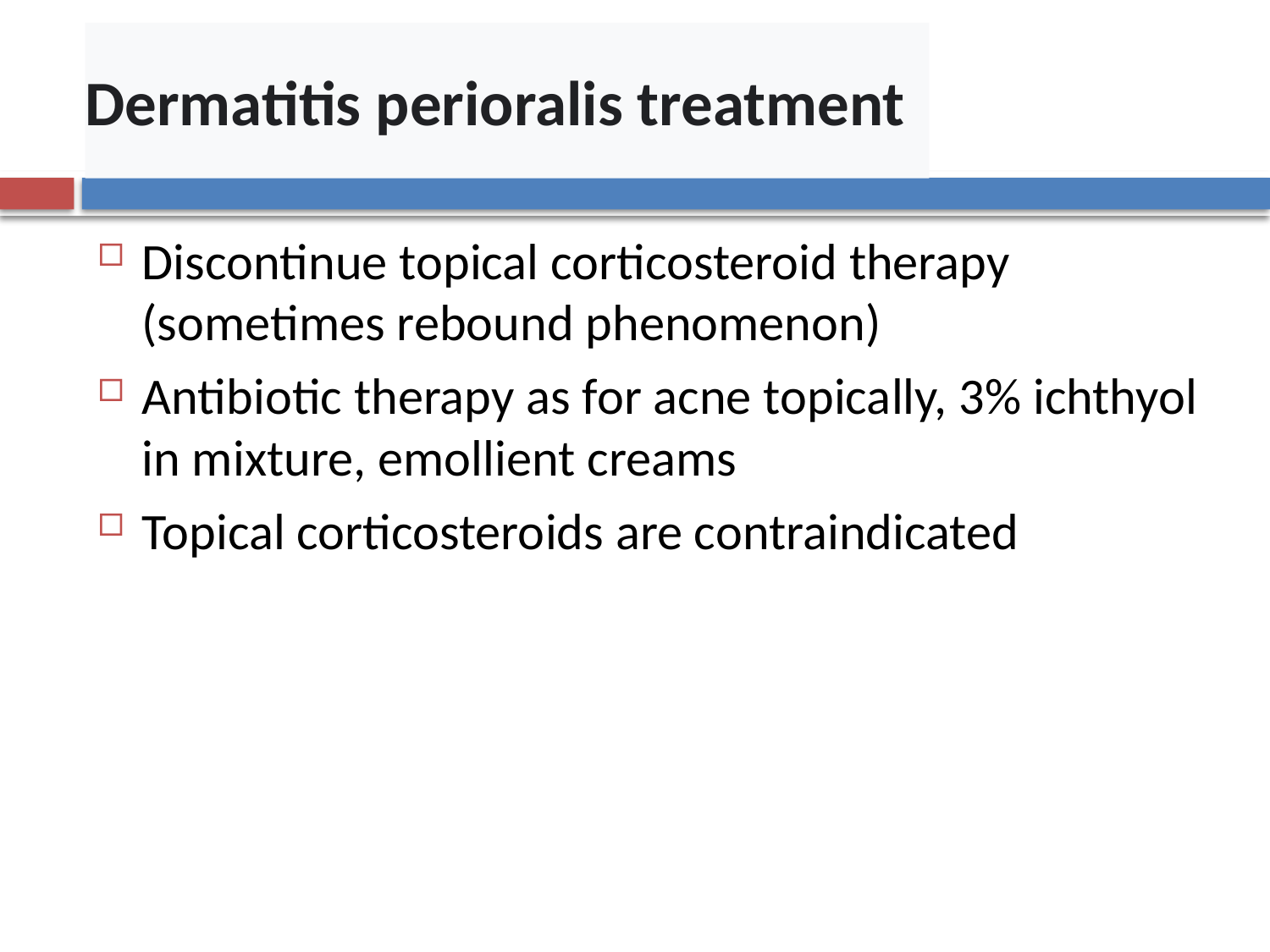

# Dermatitis perioralis treatment
Discontinue topical corticosteroid therapy (sometimes rebound phenomenon)
Antibiotic therapy as for acne topically, 3% ichthyol in mixture, emollient creams
Topical corticosteroids are contraindicated